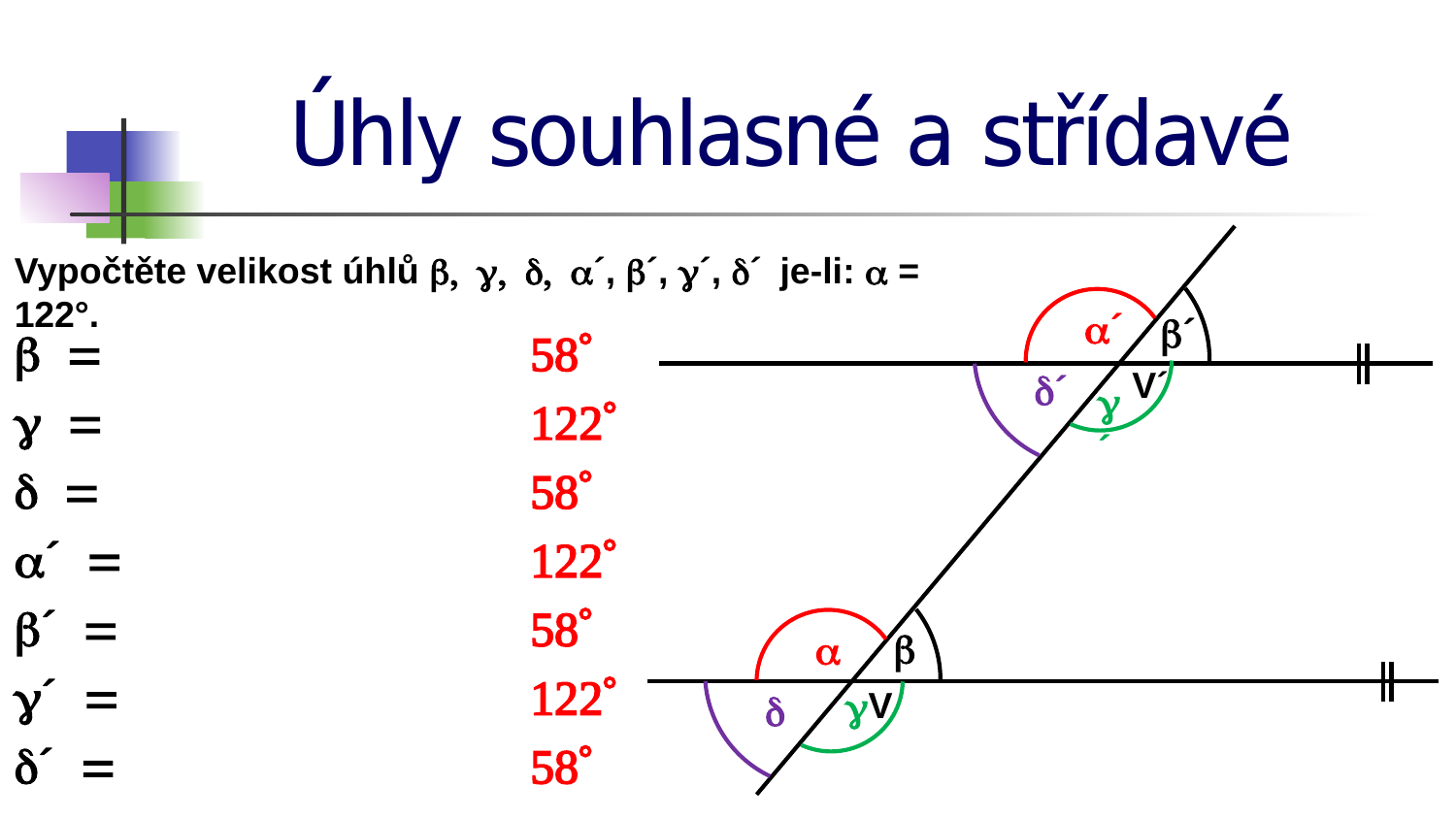

# Úhly souhlasné a střídavé

Vypočtěte velikost úhlů β, γ, δ, α´, β´, γ´, δ´ je-li: α = 122°.

α´
β´
β =
58°
V´
δ´
γ´
γ =
122°
δ =
58°
α´ =
122°

β´ =
58°

β
α
γ´ =
122°
γ
V
δ
δ´ =
58°